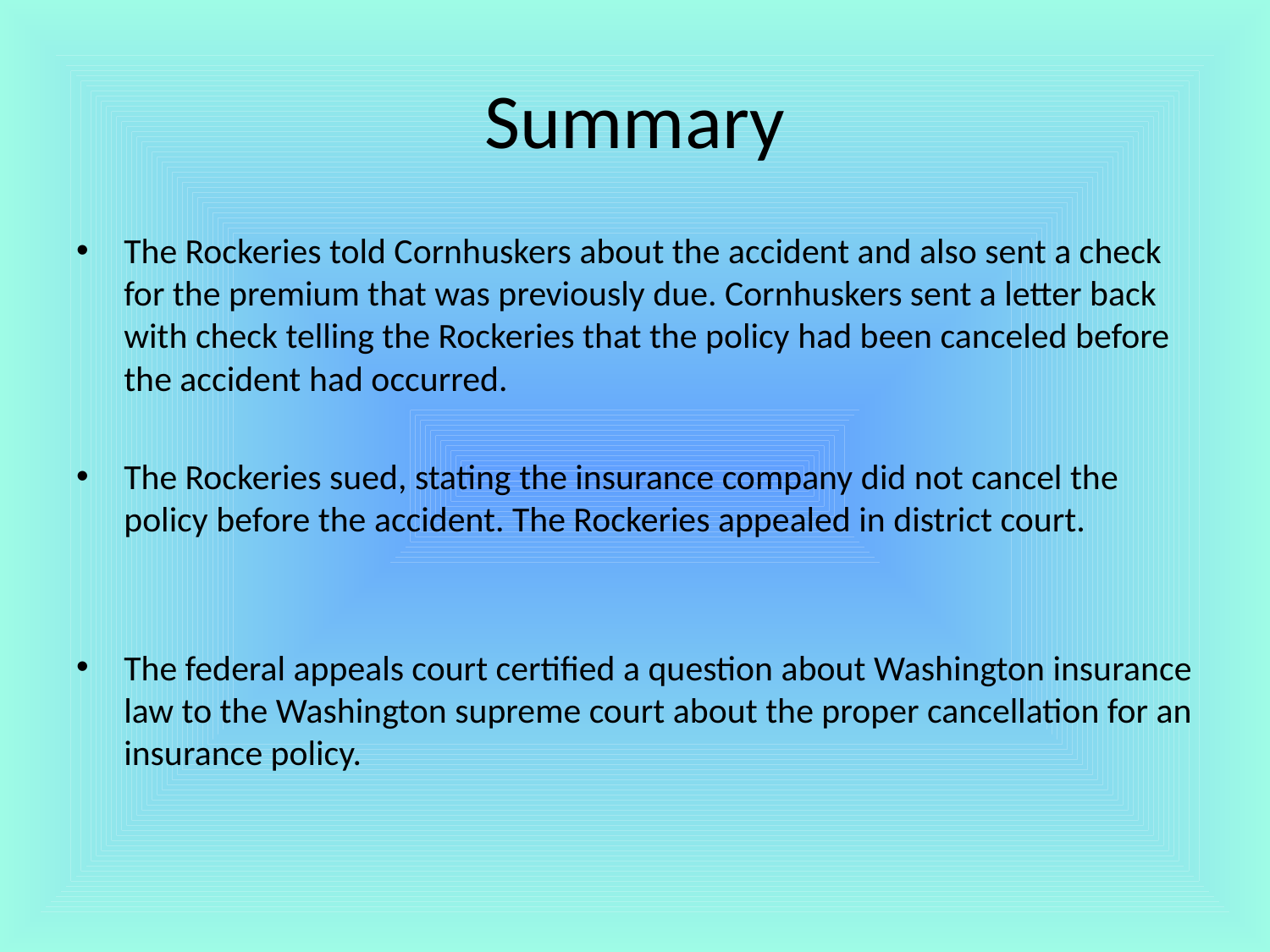

# Summary
The Rockeries told Cornhuskers about the accident and also sent a check for the premium that was previously due. Cornhuskers sent a letter back with check telling the Rockeries that the policy had been canceled before the accident had occurred.

The Rockeries sued, stating the insurance company did not cancel the policy before the accident. The Rockeries appealed in district court.

The federal appeals court certified a question about Washington insurance law to the Washington supreme court about the proper cancellation for an insurance policy.